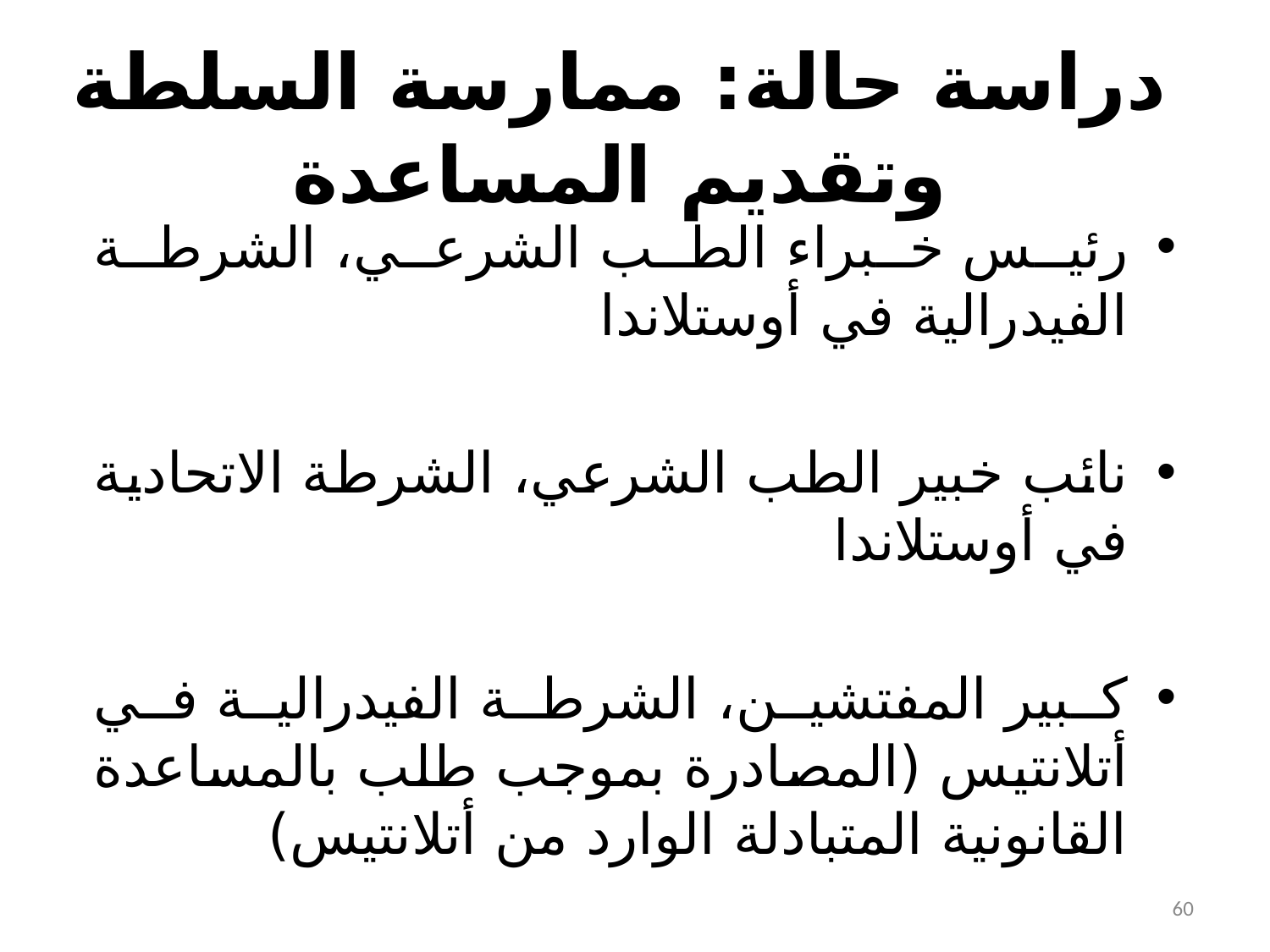

# دراسة حالة: ممارسة السلطة وتقديم المساعدة
رئيس خبراء الطب الشرعي، الشرطة الفيدرالية في أوستلاندا

نائب خبير الطب الشرعي، الشرطة الاتحادية في أوستلاندا

كبير المفتشين، الشرطة الفيدرالية في أتلانتيس (المصادرة بموجب طلب بالمساعدة القانونية المتبادلة الوارد من أتلانتيس)

كبير المسؤولين الفنيين في «دوكلاندس سيكيوريتيز» - بنك نورلاندا، فرع أوستلاندا
60